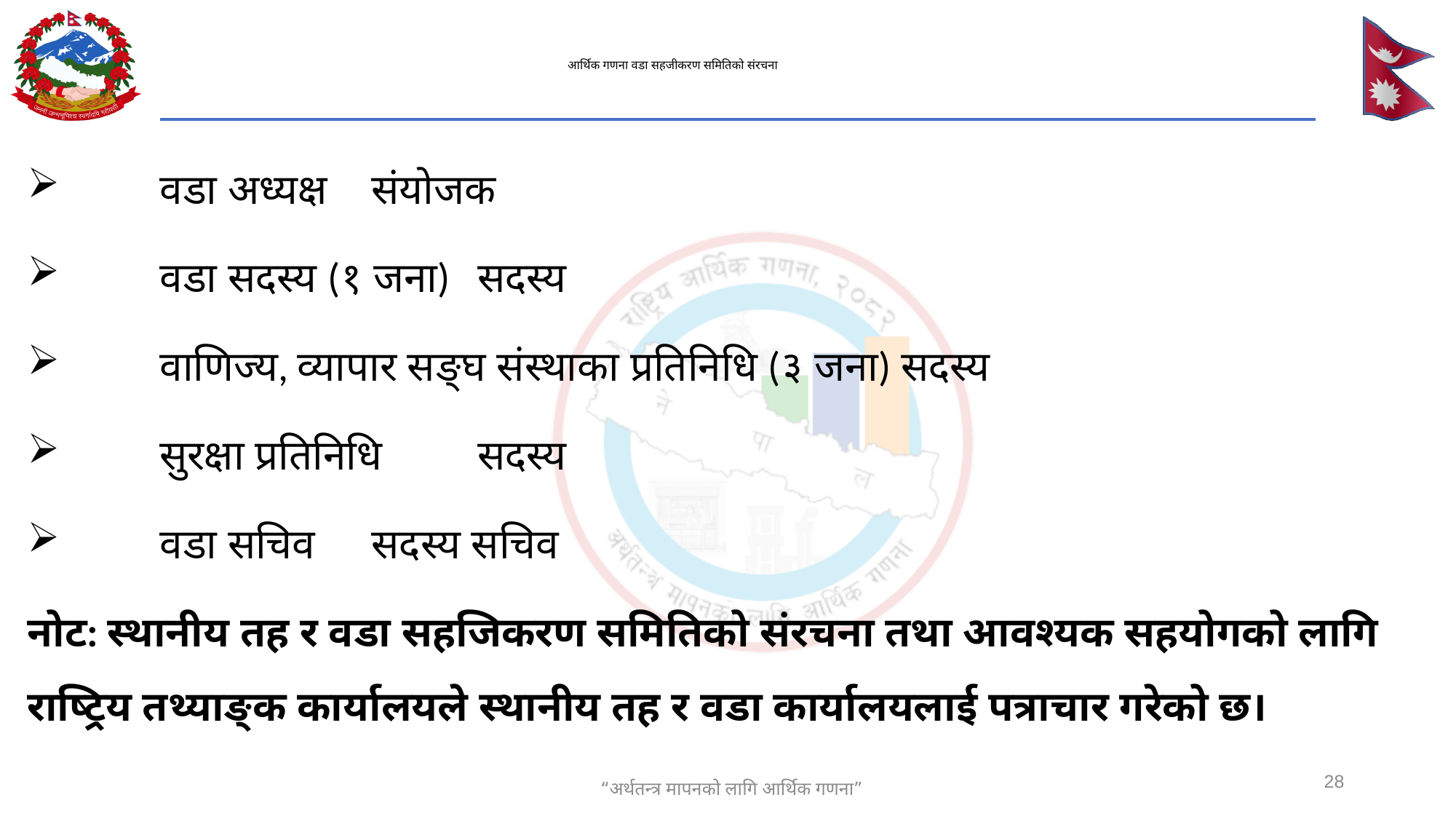

# आर्थिक गणना वडा सहजीकरण समितिको संरचना
	वडा अध्यक्ष											संयोजक
	वडा सदस्य (१ जना)								सदस्य
	वाणिज्य, व्यापार सङ्‍घ संस्थाका प्रतिनिधि (३ जना)	सदस्य
	सुरक्षा प्रतिनिधि										सदस्य
	वडा सचिव											सदस्य सचिव
नोट: स्थानीय तह र वडा सहजिकरण समितिको संरचना तथा आवश्यक सहयोगको लागि राष्ट्रिय तथ्याङ्क कार्यालयले स्थानीय तह र वडा कार्यालयलाई पत्राचार गरेको छ।

28
“अर्थतन्त्र मापनको लागि आर्थिक गणना”